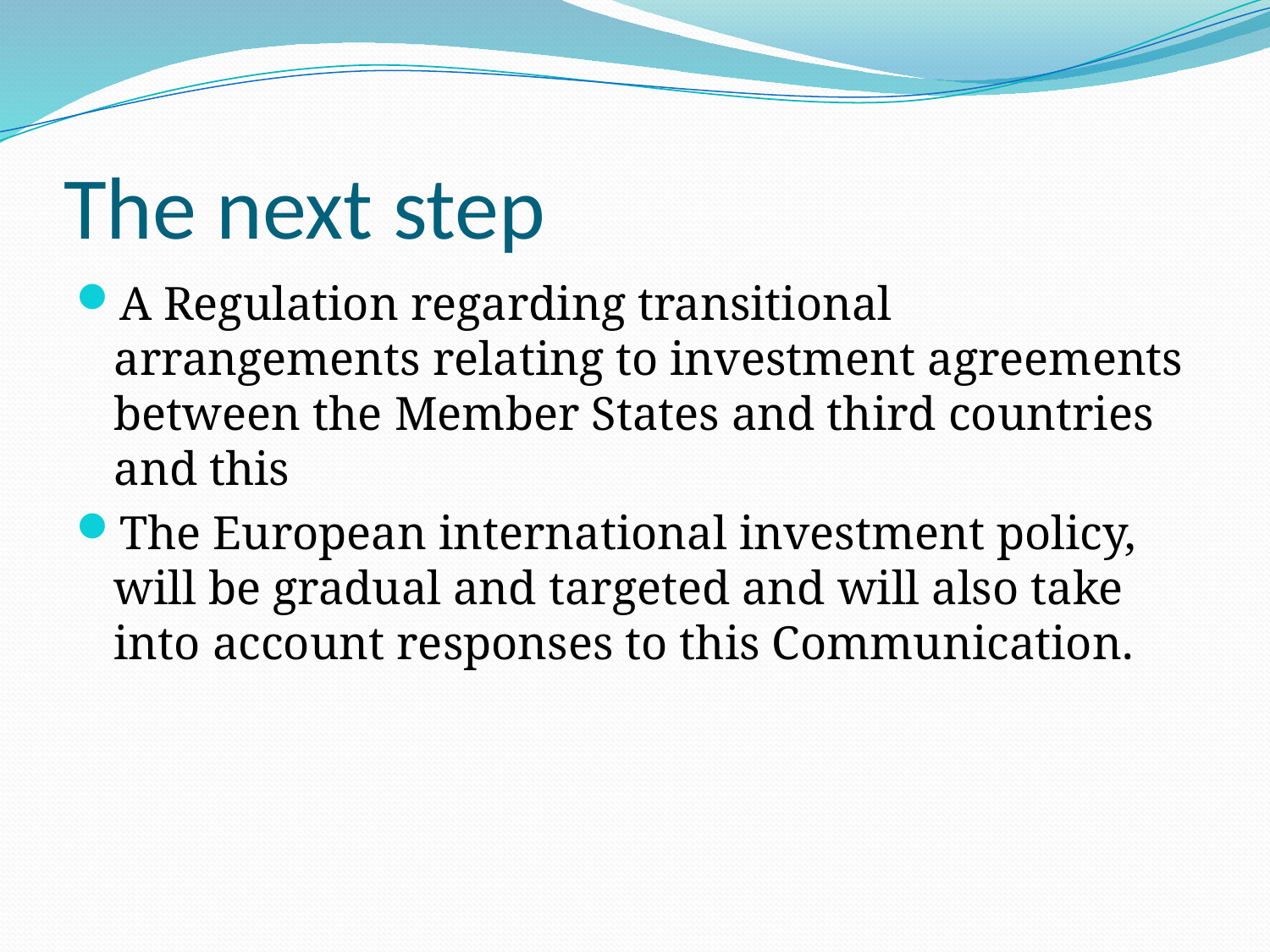

# The next step
A Regulation regarding transitional arrangements relating to investment agreements between the Member States and third countries and this
The European international investment policy, will be gradual and targeted and will also take into account responses to this Communication.